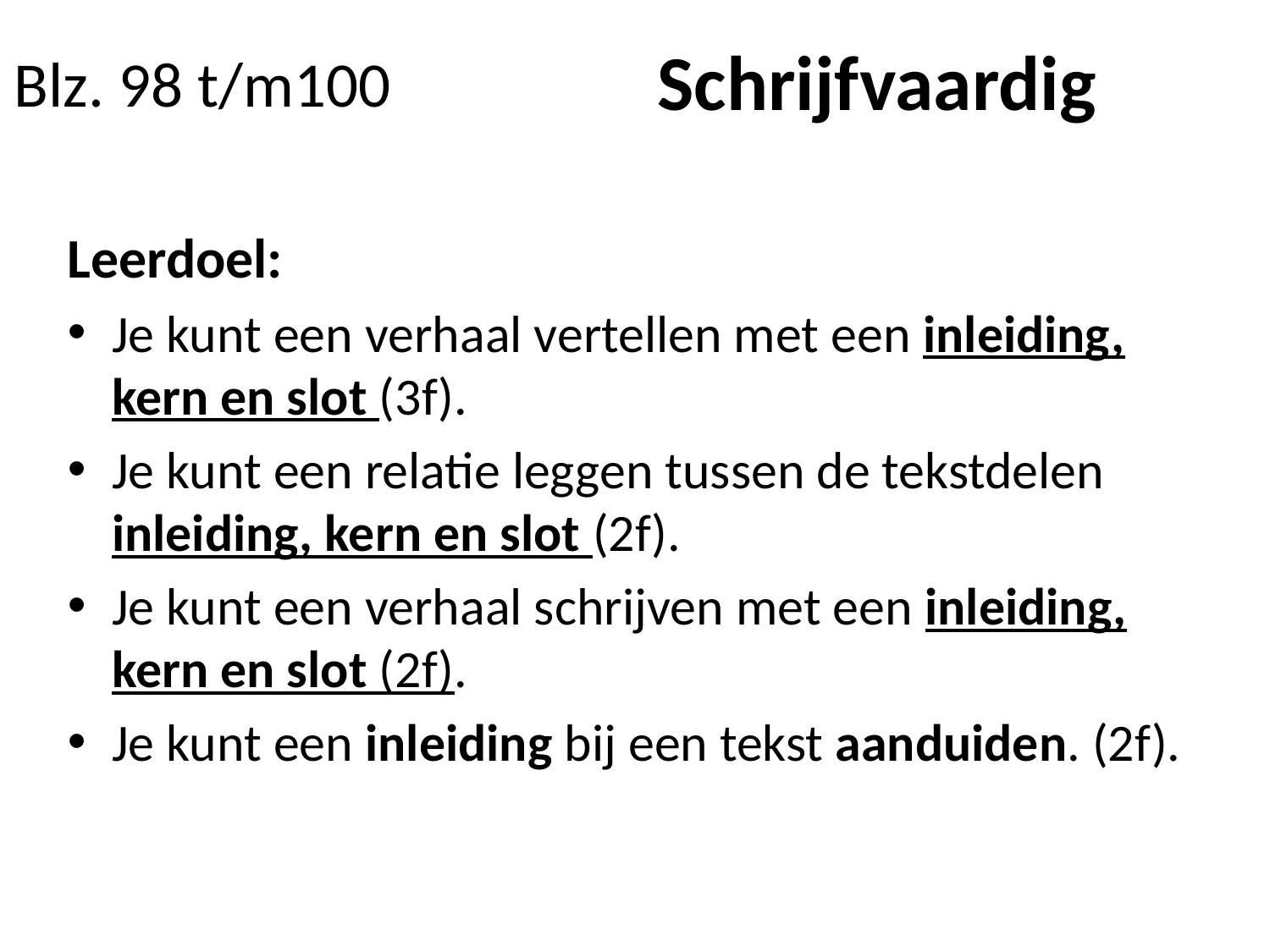

Schrijfvaardig
# Blz. 98 t/m100
Leerdoel:
Je kunt een verhaal vertellen met een inleiding, kern en slot (3f).
Je kunt een relatie leggen tussen de tekstdelen inleiding, kern en slot (2f).
Je kunt een verhaal schrijven met een inleiding, kern en slot (2f).
Je kunt een inleiding bij een tekst aanduiden. (2f).